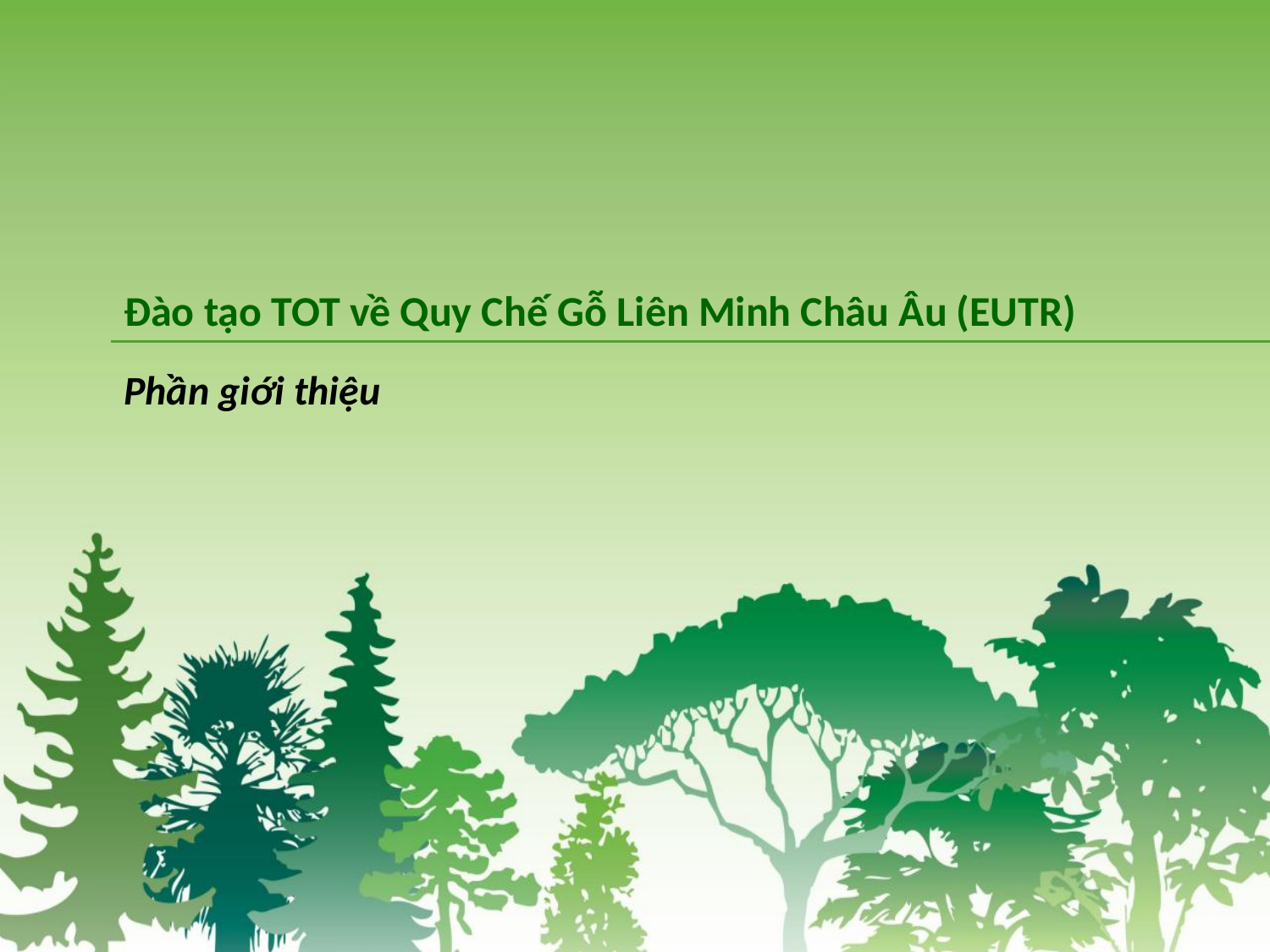

Đào tạo TOT về Quy Chế Gỗ Liên Minh Châu Âu (EUTR)
Phần giới thiệu
2